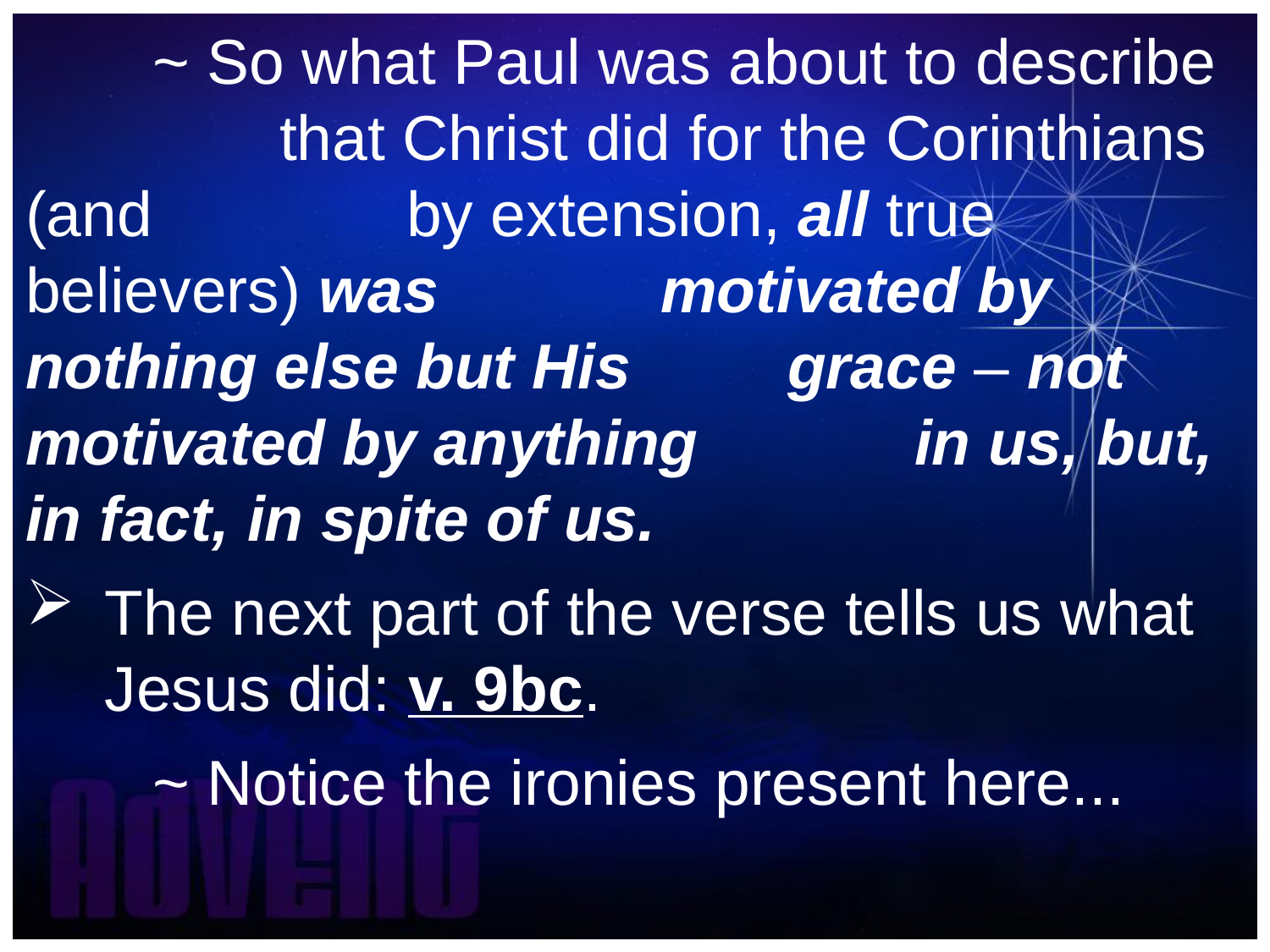

~ So what Paul was about to describe 		that Christ did for the Corinthians (and 		by extension, all true believers) was 		motivated by nothing else but His 		grace – not motivated by anything 		in us, but, in fact, in spite of us.
The next part of the verse tells us what Jesus did: v. 9bc.
	~ Notice the ironies present here...